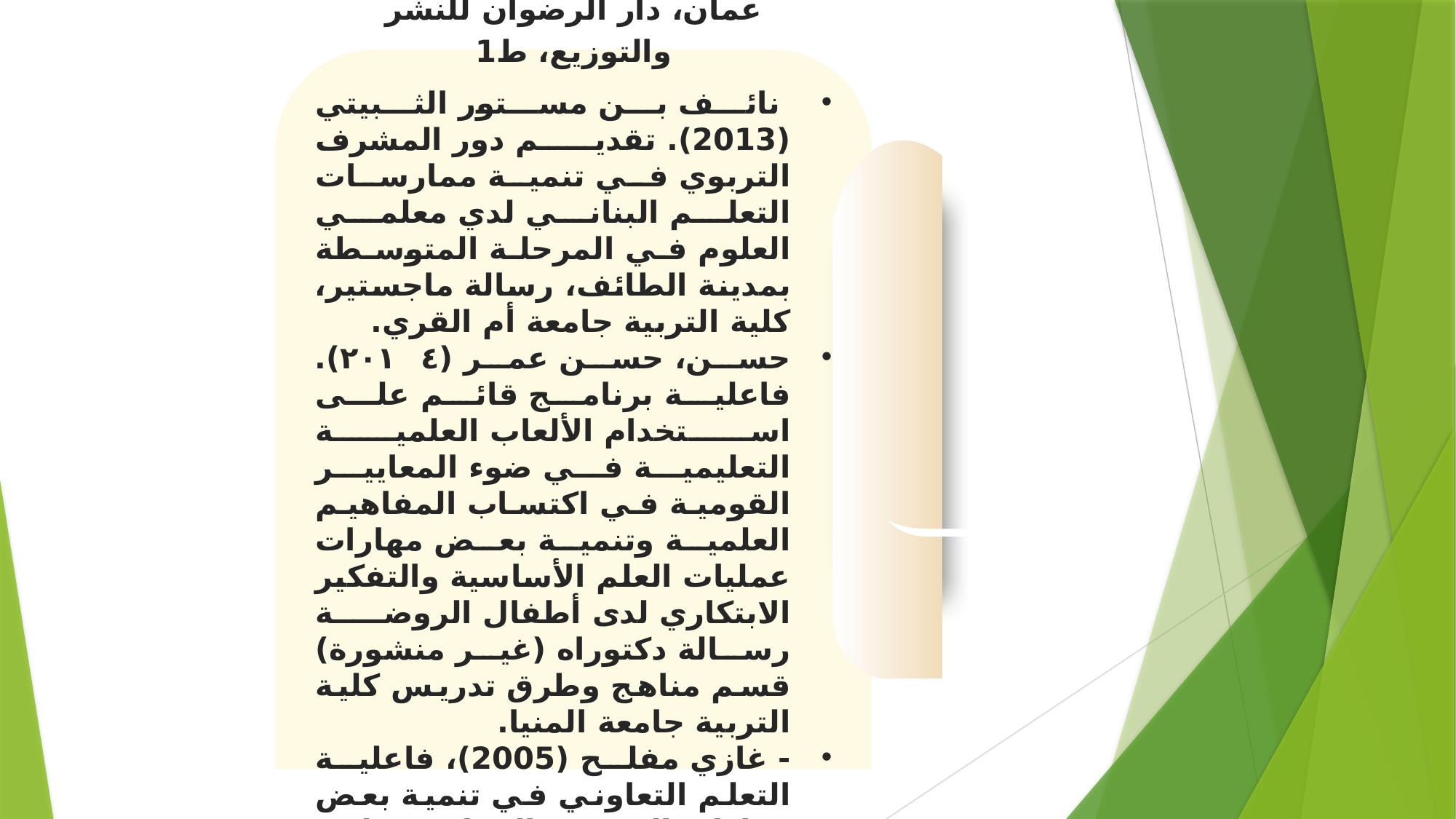

سعد على زاير وعهود سامي هاشم (2016). كيف نصل إلى الفهم القرائي، القراءة المطالعة الفهم القرائي نماذج الفهم القرائي، عمان، دار الرضوان للنشر والتوزيع، ط1
 نائف بن مستور الثبيتي (2013). تقديم دور المشرف التربوي في تنمية ممارسات التعلم البناني لدي معلمي العلوم في المرحلة المتوسطة بمدينة الطائف، رسالة ماجستير، كلية التربية جامعة أم القري.
حسن، حسن عمر (٢٠١٤). فاعلية برنامج قائم على استخدام الألعاب العلمية التعليمية في ضوء المعايير القومية في اكتساب المفاهيم العلمية وتنمية بعض مهارات عمليات العلم الأساسية والتفكير الابتكاري لدى أطفال الروضة رسالة دكتوراه (غير منشورة) قسم مناهج وطرق تدريس كلية التربية جامعة المنيا.
- غازي مفلح (2005)، فاعلية التعلم التعاوني في تنمية بعض مهارات الفهم القرائي لدى طلبة الصف الأول الثانوي"، مجلة جامعة دمشق للعلوم التربوية، المجلد 21، العدد الثاني، سوريا.
،   أوافق إلى حد ما = 2،   لا أوافق=1